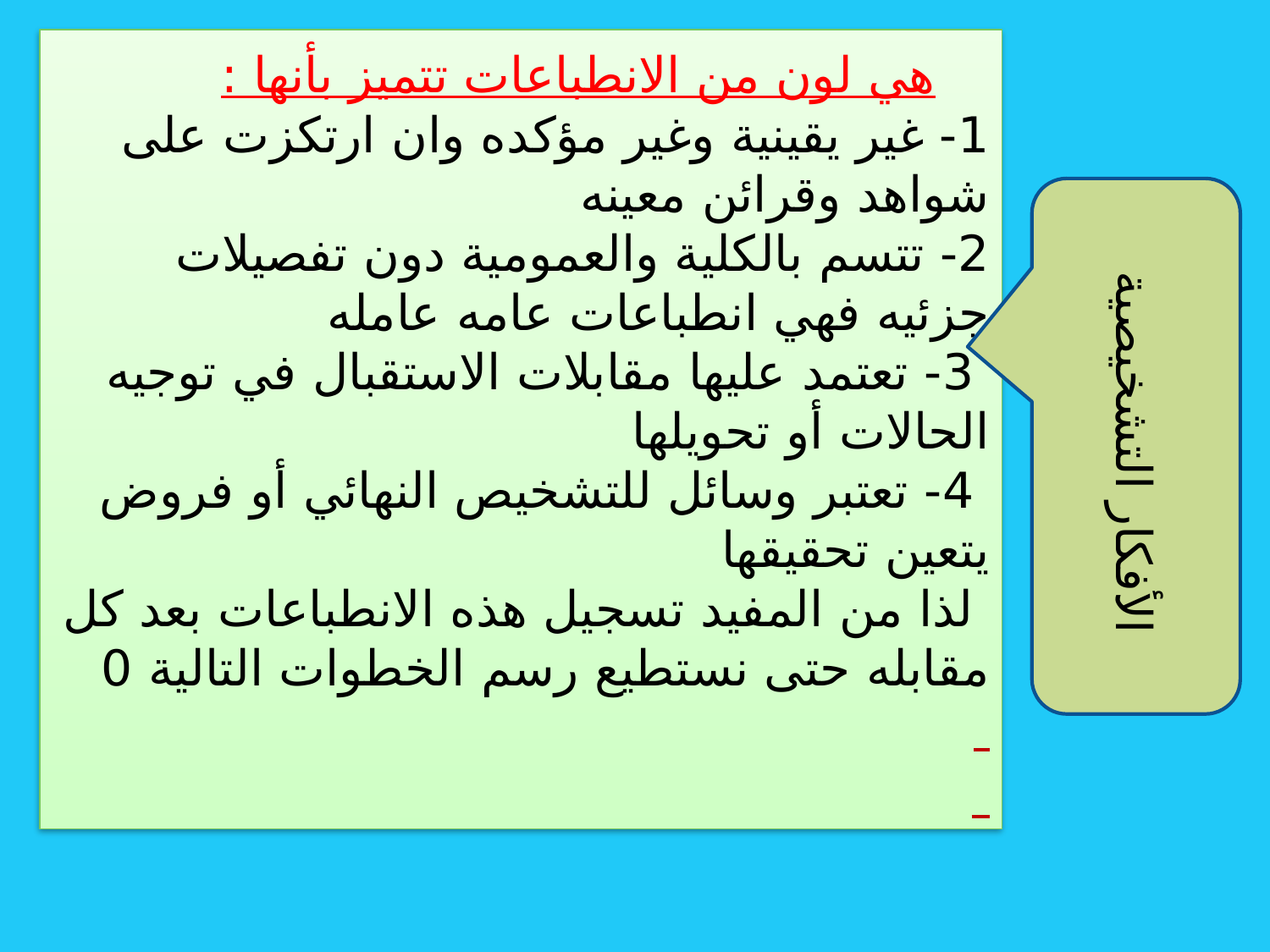

هي لون من الانطباعات تتميز بأنها :
1- غير يقينية وغير مؤكده وان ارتكزت على شواهد وقرائن معينه
2- تتسم بالكلية والعمومية دون تفصيلات جزئيه فهي انطباعات عامه عامله
 3- تعتمد عليها مقابلات الاستقبال في توجيه الحالات أو تحويلها
 4- تعتبر وسائل للتشخيص النهائي أو فروض يتعين تحقيقها
 لذا من المفيد تسجيل هذه الانطباعات بعد كل مقابله حتى نستطيع رسم الخطوات التالية 0

الأفكار التشخيصية